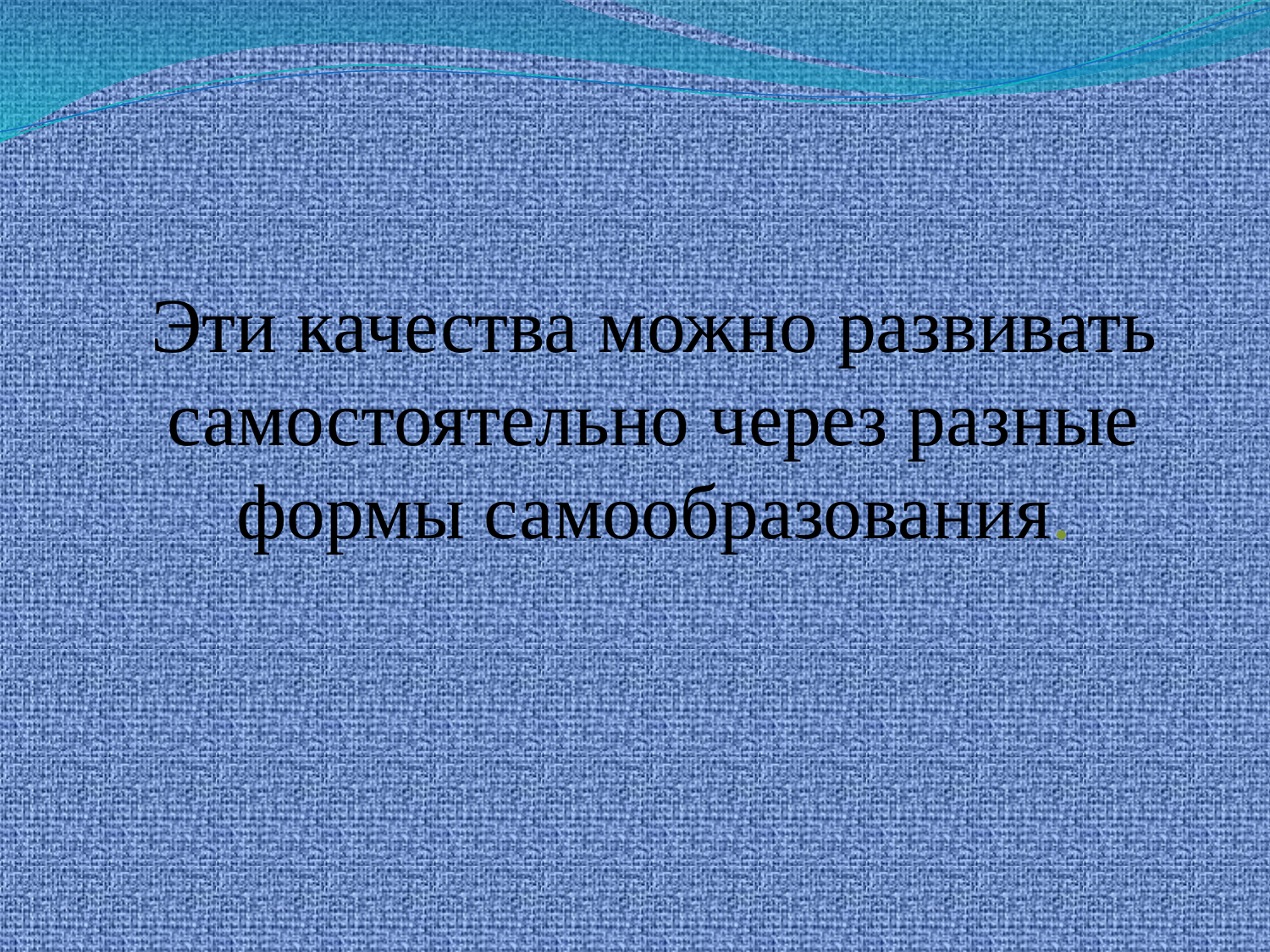

Эти качества можно развивать самостоятельно через разные формы самообразования.